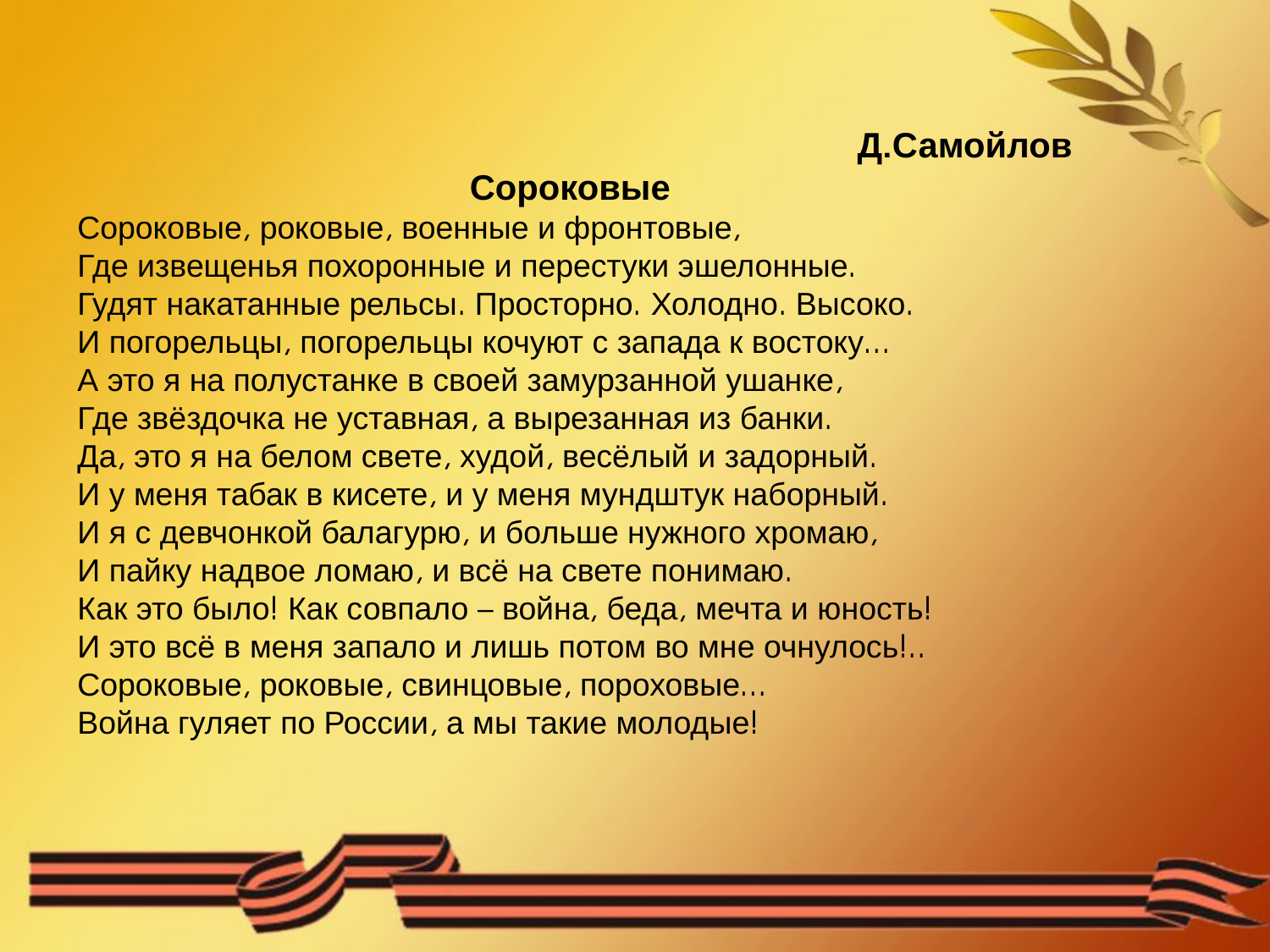

Д.Самойлов
Сороковые
Сороковые, роковые, военные и фронтовые,
Где извещенья похоронные и перестуки эшелонные.
Гудят накатанные рельсы. Просторно. Холодно. Высоко.
И погорельцы, погорельцы кочуют с запада к востоку…
А это я на полустанке в своей замурзанной ушанке,
Где звёздочка не уставная, а вырезанная из банки.
Да, это я на белом свете, худой, весёлый и задорный.
И у меня табак в кисете, и у меня мундштук наборный.
И я с девчонкой балагурю, и больше нужного хромаю,
И пайку надвое ломаю, и всё на свете понимаю.
Как это было! Как совпало – война, беда, мечта и юность!
И это всё в меня запало и лишь потом во мне очнулось!..
Сороковые, роковые, свинцовые, пороховые…
Война гуляет по России, а мы такие молодые!